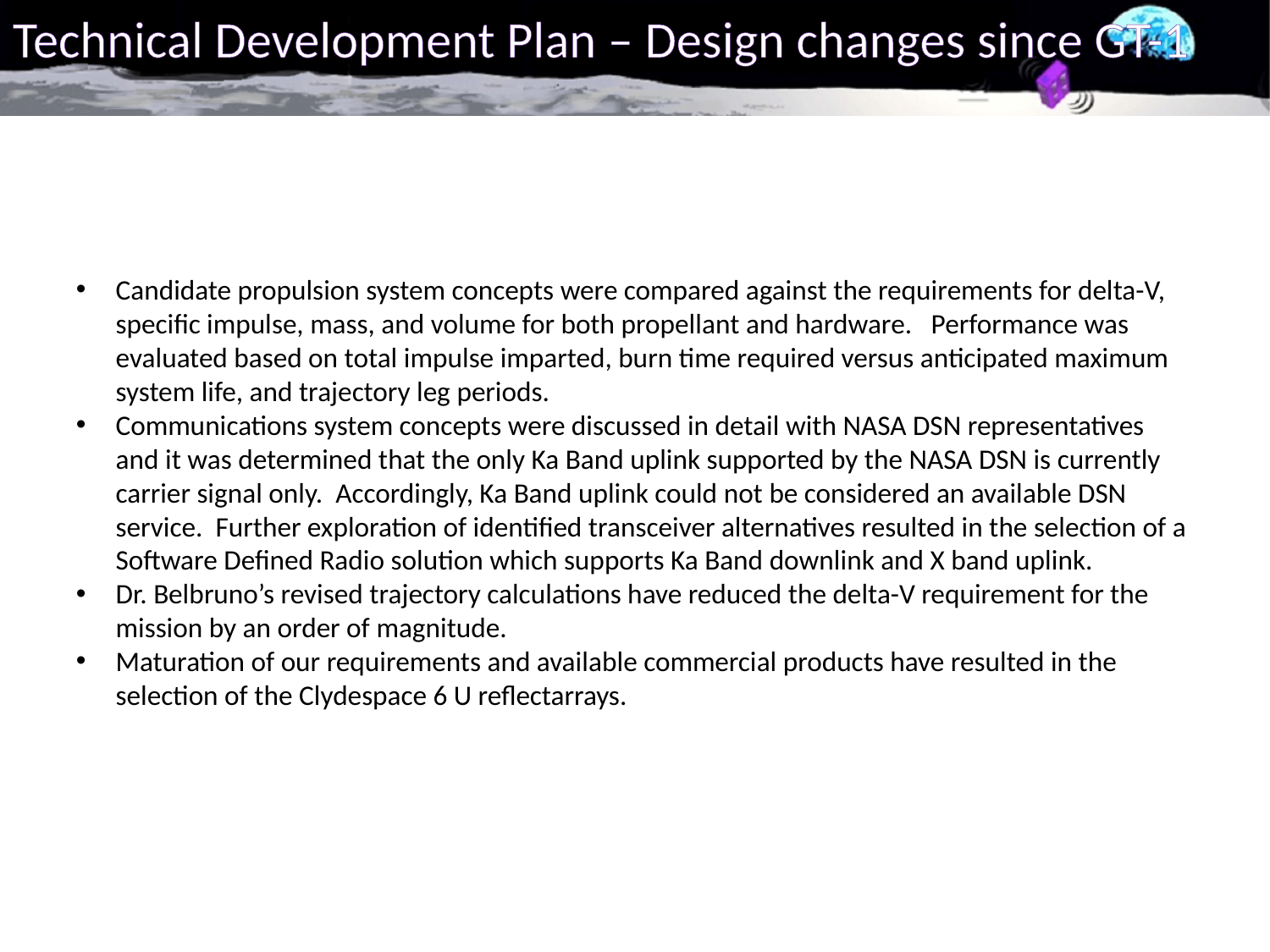

# Technical Development Plan – Design changes since GT-1
Candidate propulsion system concepts were compared against the requirements for delta-V, specific impulse, mass, and volume for both propellant and hardware.   Performance was evaluated based on total impulse imparted, burn time required versus anticipated maximum system life, and trajectory leg periods.
Communications system concepts were discussed in detail with NASA DSN representatives and it was determined that the only Ka Band uplink supported by the NASA DSN is currently carrier signal only.  Accordingly, Ka Band uplink could not be considered an available DSN service.  Further exploration of identified transceiver alternatives resulted in the selection of a Software Defined Radio solution which supports Ka Band downlink and X band uplink.
Dr. Belbruno’s revised trajectory calculations have reduced the delta-V requirement for the mission by an order of magnitude.
Maturation of our requirements and available commercial products have resulted in the selection of the Clydespace 6 U reflectarrays.